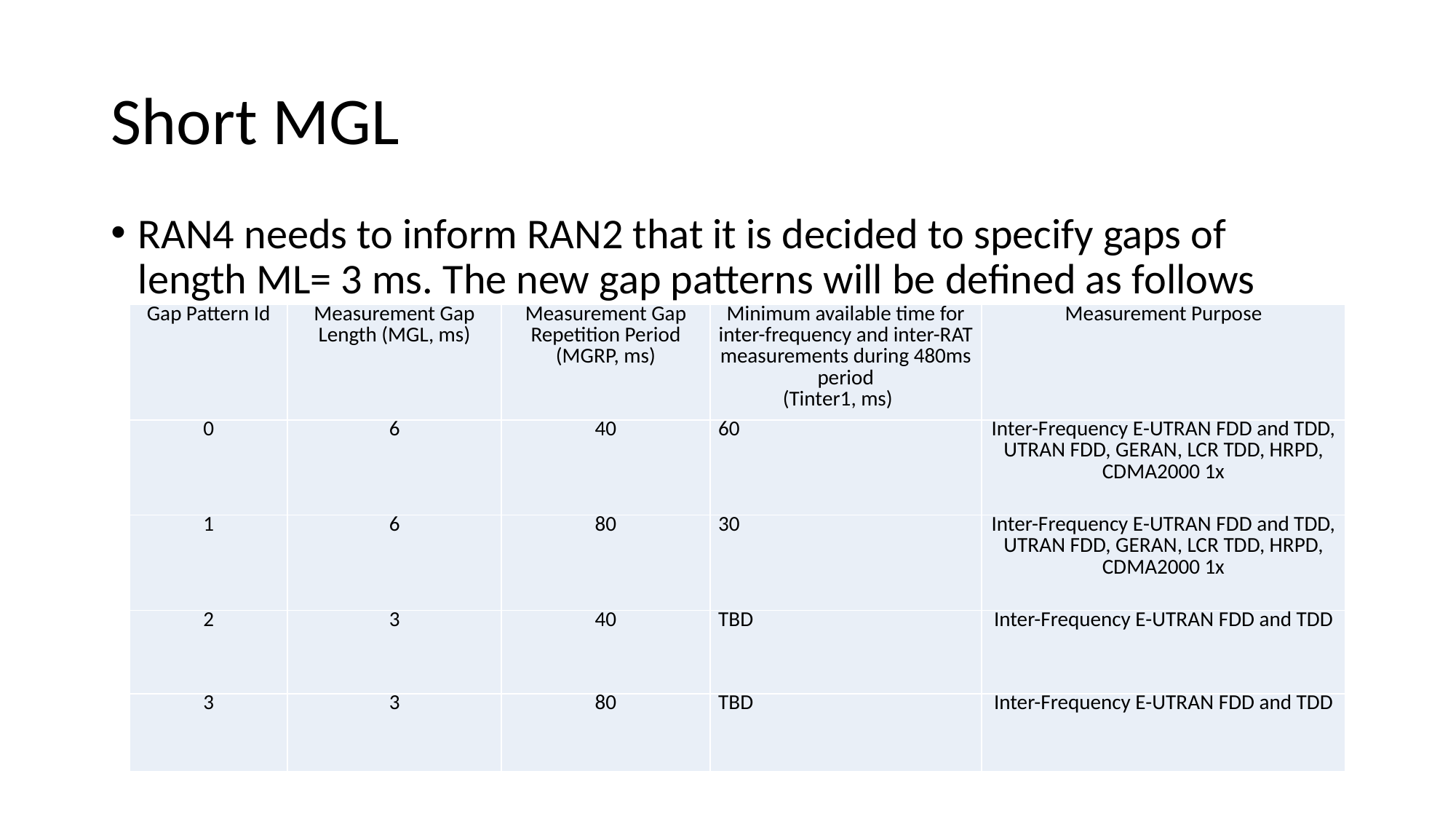

# Short MGL
RAN4 needs to inform RAN2 that it is decided to specify gaps of length ML= 3 ms. The new gap patterns will be defined as follows

| Gap Pattern Id | Measurement Gap Length (MGL, ms) | Measurement Gap Repetition Period (MGRP, ms) | Minimum available time for inter-frequency and inter-RAT measurements during 480ms period (Tinter1, ms) | Measurement Purpose |
| --- | --- | --- | --- | --- |
| 0 | 6 | 40 | 60 | Inter-Frequency E-UTRAN FDD and TDD, UTRAN FDD, GERAN, LCR TDD, HRPD, CDMA2000 1x |
| 1 | 6 | 80 | 30 | Inter-Frequency E-UTRAN FDD and TDD, UTRAN FDD, GERAN, LCR TDD, HRPD, CDMA2000 1x |
| 2 | 3 | 40 | TBD | Inter-Frequency E-UTRAN FDD and TDD |
| 3 | 3 | 80 | TBD | Inter-Frequency E-UTRAN FDD and TDD |